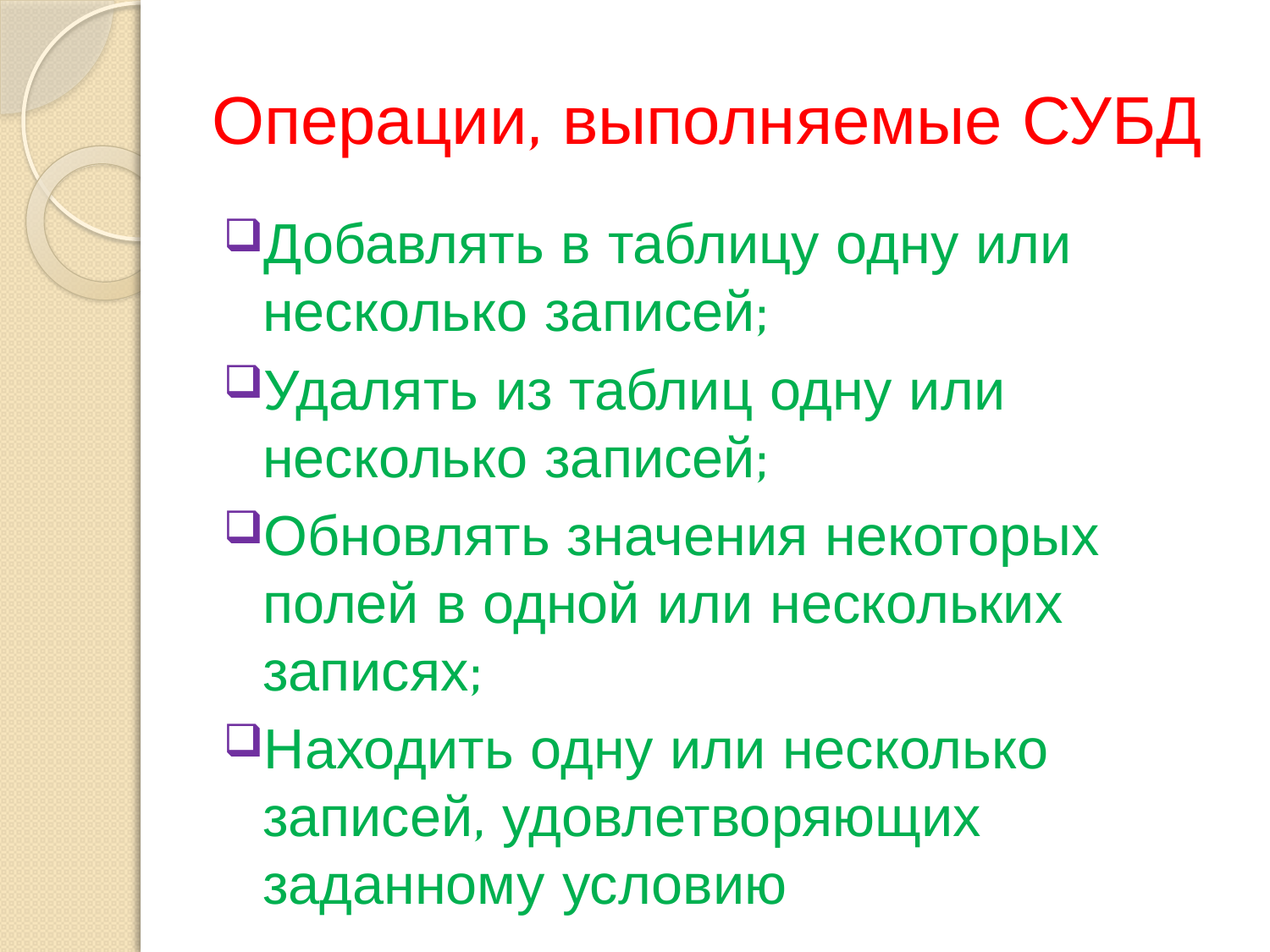

# Операции, выполняемые СУБД
Добавлять в таблицу одну или несколько записей;
Удалять из таблиц одну или несколько записей;
Обновлять значения некоторых полей в одной или нескольких записях;
Находить одну или несколько записей, удовлетворяющих заданному условию